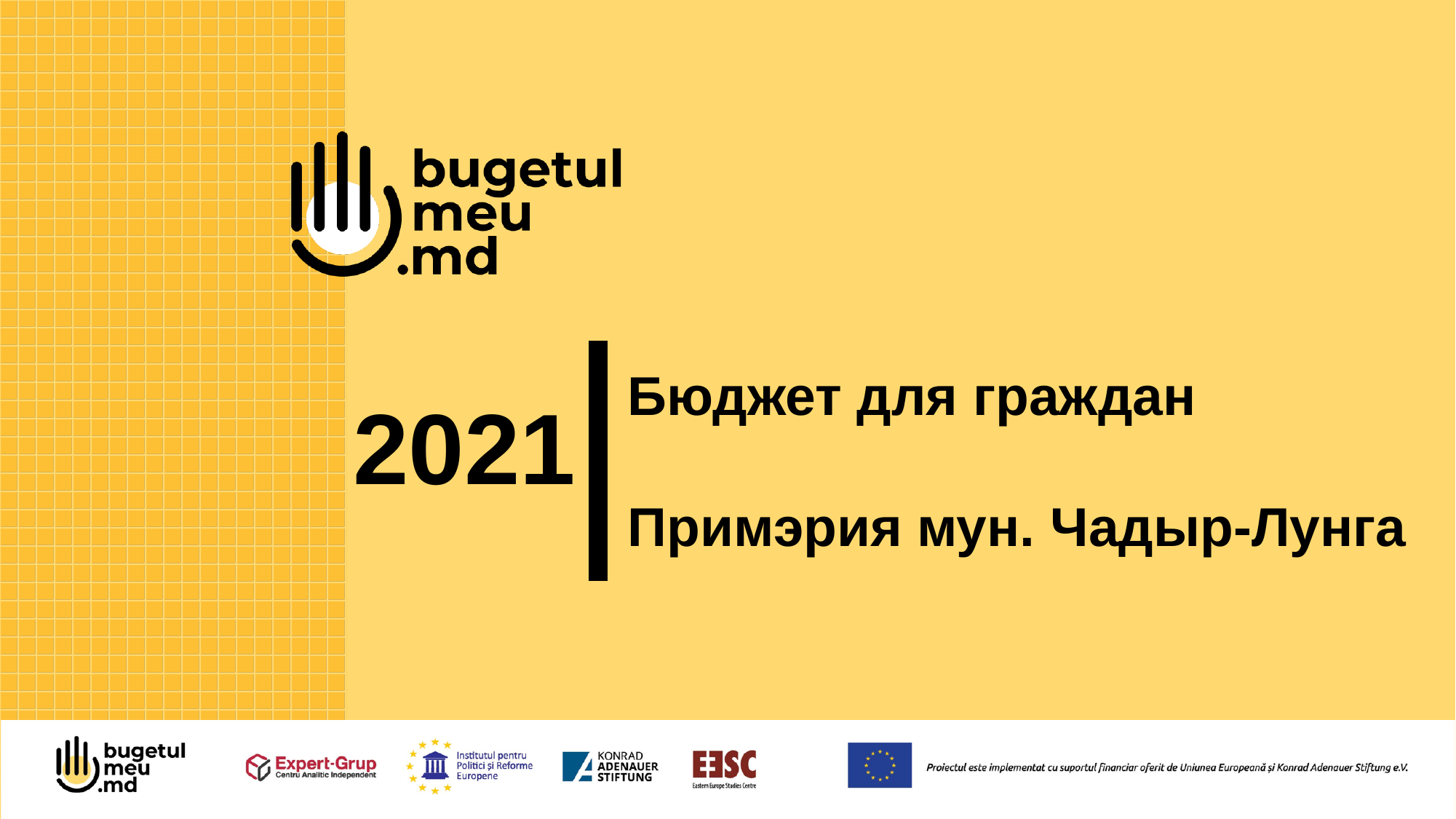

Бюджет для граждан

Примэрия мун. Чадыр-Лунга
2021